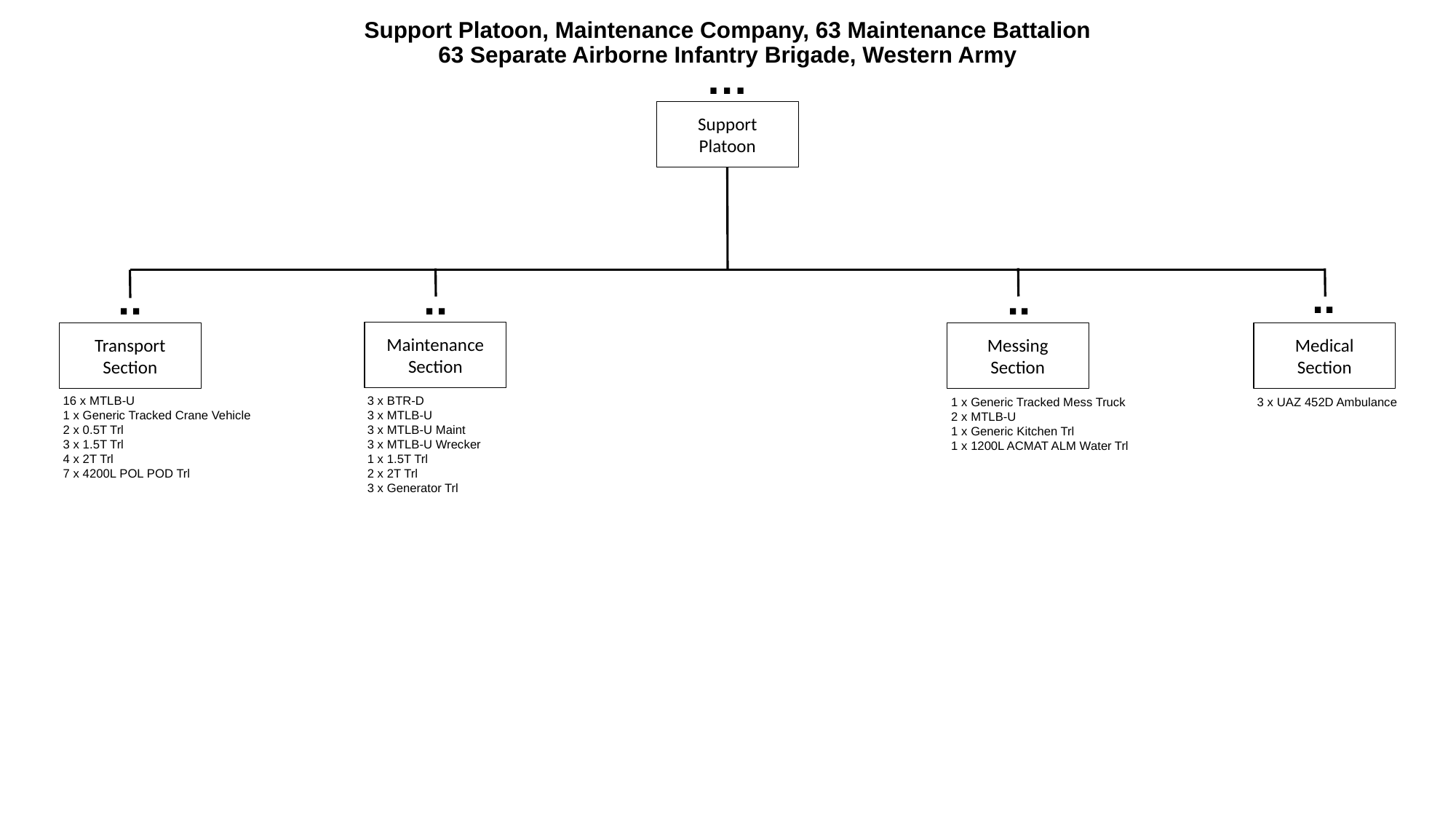

# Support Platoon, Maintenance Company, 63 Maintenance Battalion 63 Separate Airborne Infantry Brigade, Western Army
…
Support
Platoon
..
..
..
..
Maintenance
Section
Transport
Section
Messing
Section
Medical
Section
16 x MTLB-U
1 x Generic Tracked Crane Vehicle
2 x 0.5T Trl
3 x 1.5T Trl
4 x 2T Trl
7 x 4200L POL POD Trl
3 x BTR-D
3 x MTLB-U
3 x MTLB-U Maint
3 x MTLB-U Wrecker
1 x 1.5T Trl
2 x 2T Trl
3 x Generator Trl
1 x Generic Tracked Mess Truck
2 x MTLB-U
1 x Generic Kitchen Trl
1 x 1200L ACMAT ALM Water Trl
3 x UAZ 452D Ambulance